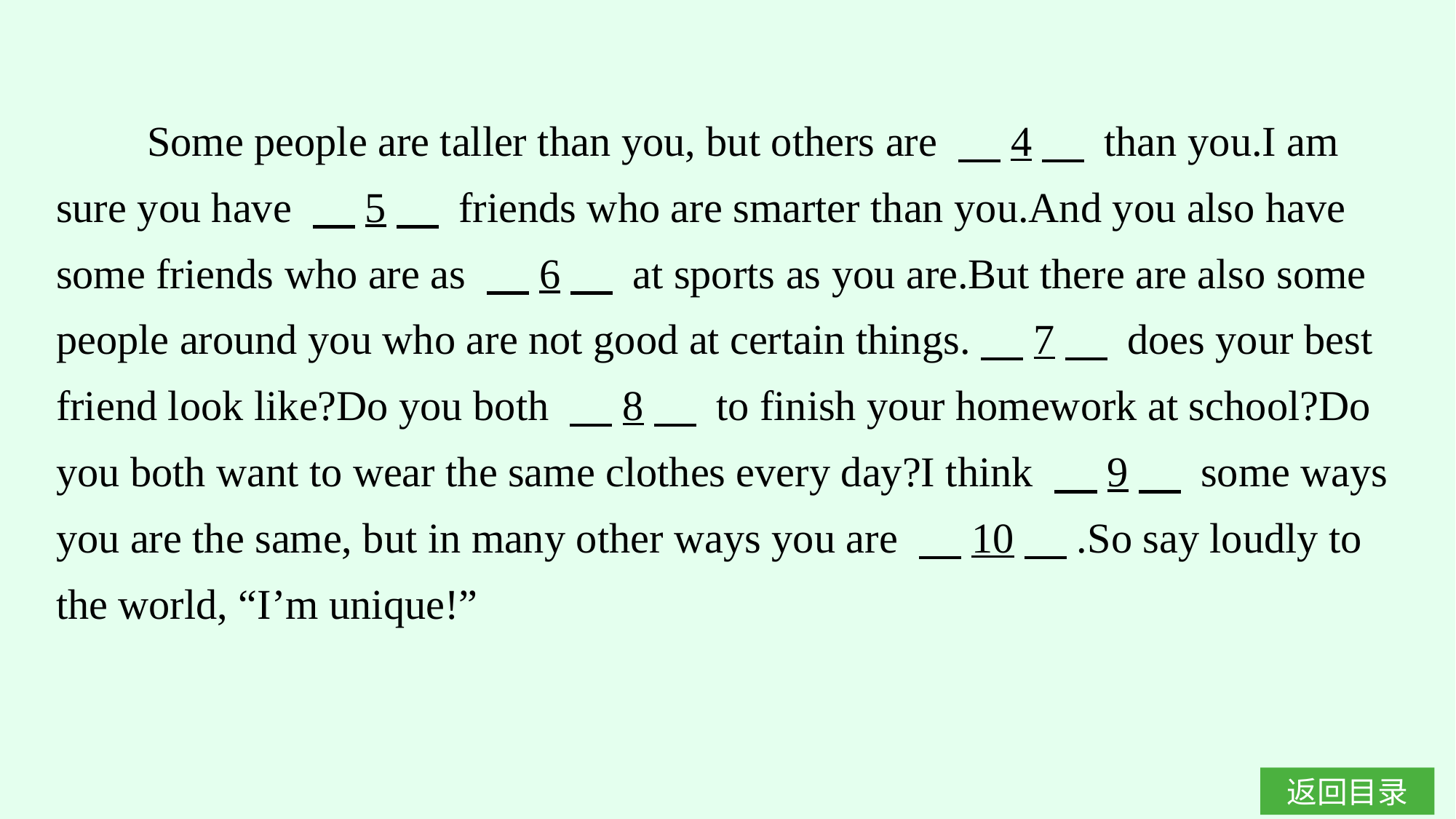

Some people are taller than you, but others are 　4　 than you.I am sure you have 　5　 friends who are smarter than you.And you also have some friends who are as 　6　 at sports as you are.But there are also some people around you who are not good at certain things.　7　 does your best friend look like?Do you both 　8　 to finish your homework at school?Do you both want to wear the same clothes every day?I think 　9　 some ways you are the same, but in many other ways you are 　10　.So say loudly to the world, “I’m unique!”